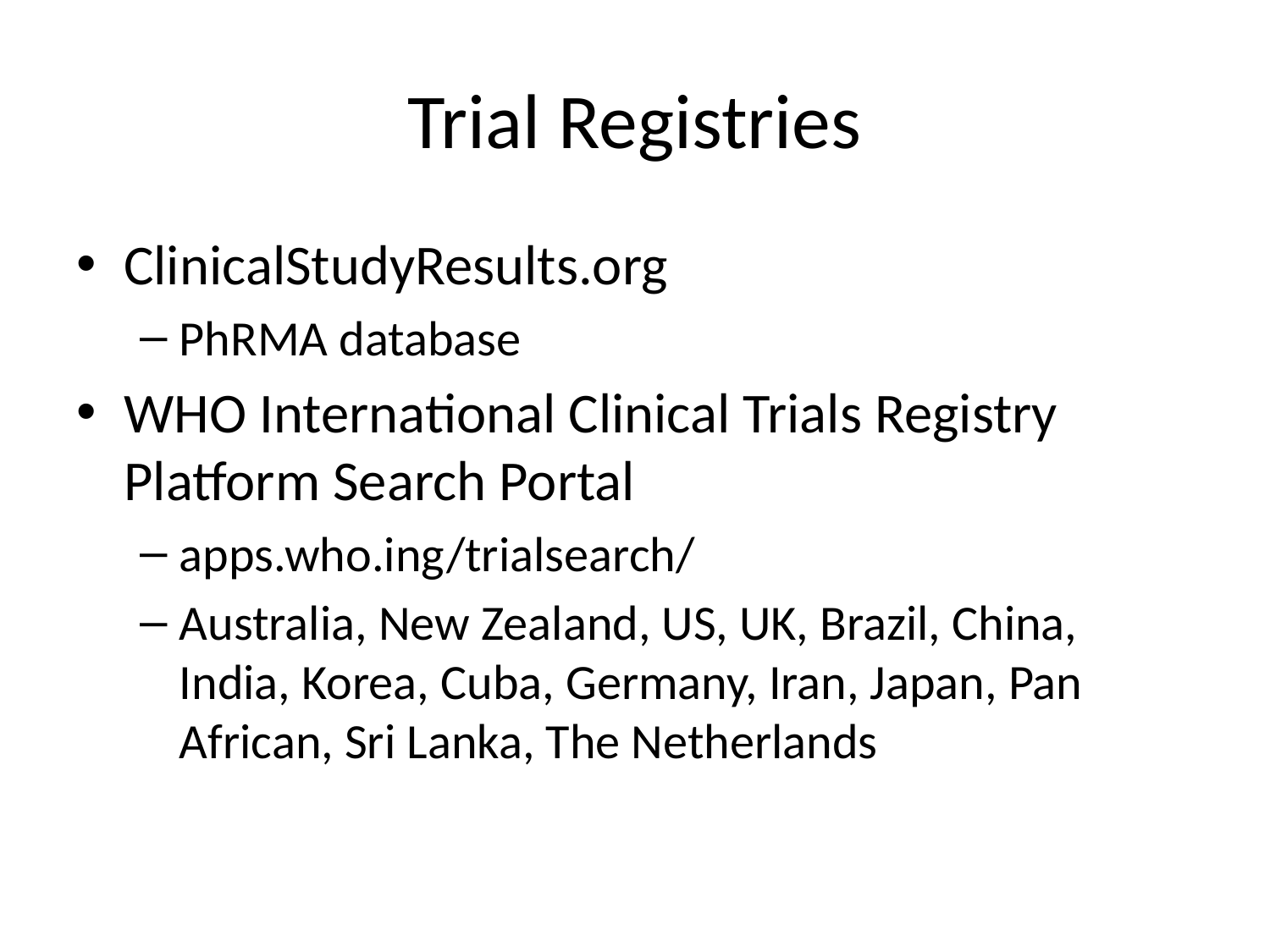

# Trial Registries
ClinicalStudyResults.org
PhRMA database
WHO International Clinical Trials Registry Platform Search Portal
apps.who.ing/trialsearch/
Australia, New Zealand, US, UK, Brazil, China, India, Korea, Cuba, Germany, Iran, Japan, Pan African, Sri Lanka, The Netherlands